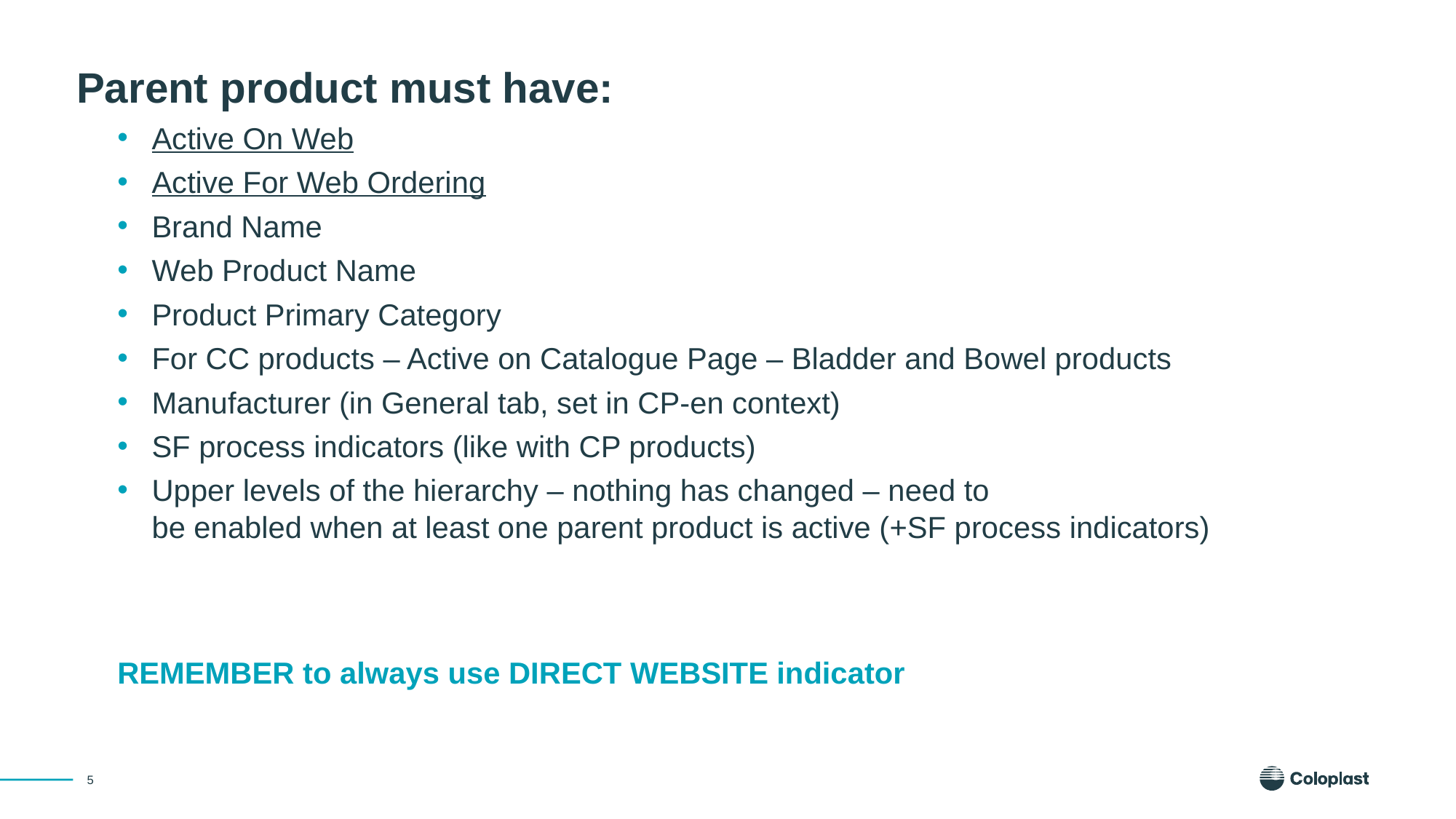

Parent product must have:
Active On Web
Active For Web Ordering
Brand Name
Web Product Name
Product Primary Category
For CC products – Active on Catalogue Page – Bladder and Bowel products
Manufacturer (in General tab, set in CP-en context)
SF process indicators (like with CP products)​
Upper levels of the hierarchy – nothing has changed – need to be enabled when at least one parent product is active (+SF process indicators)

REMEMBER to always use DIRECT WEBSITE indicator
5